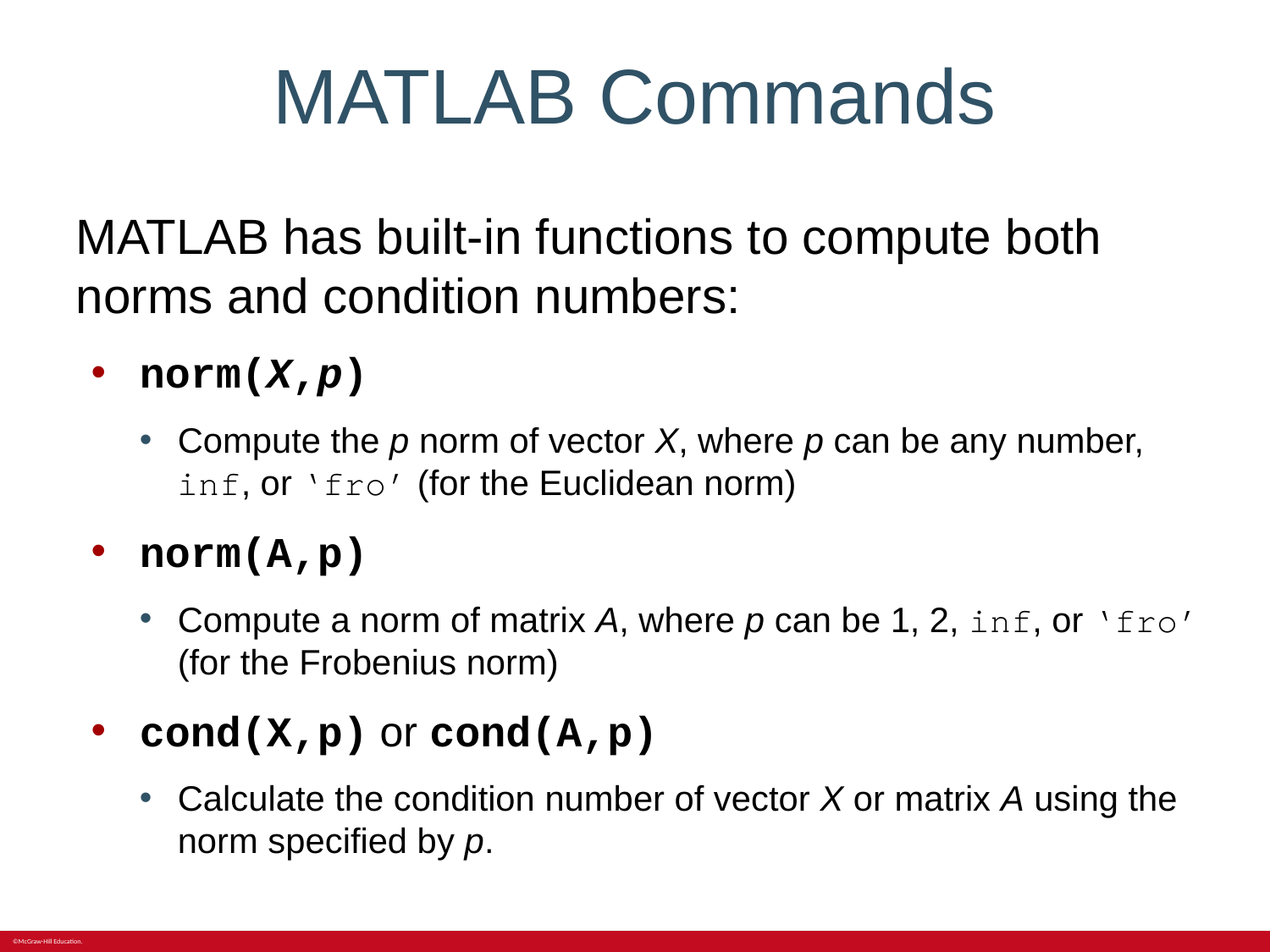

# MATLAB Commands
MATLAB has built-in functions to compute both norms and condition numbers:
norm(X,p)
Compute the p norm of vector X, where p can be any number, inf, or ‘fro’ (for the Euclidean norm)
norm(A,p)
Compute a norm of matrix A, where p can be 1, 2, inf, or ‘fro’ (for the Frobenius norm)
cond(X,p) or cond(A,p)
Calculate the condition number of vector X or matrix A using the norm specified by p.